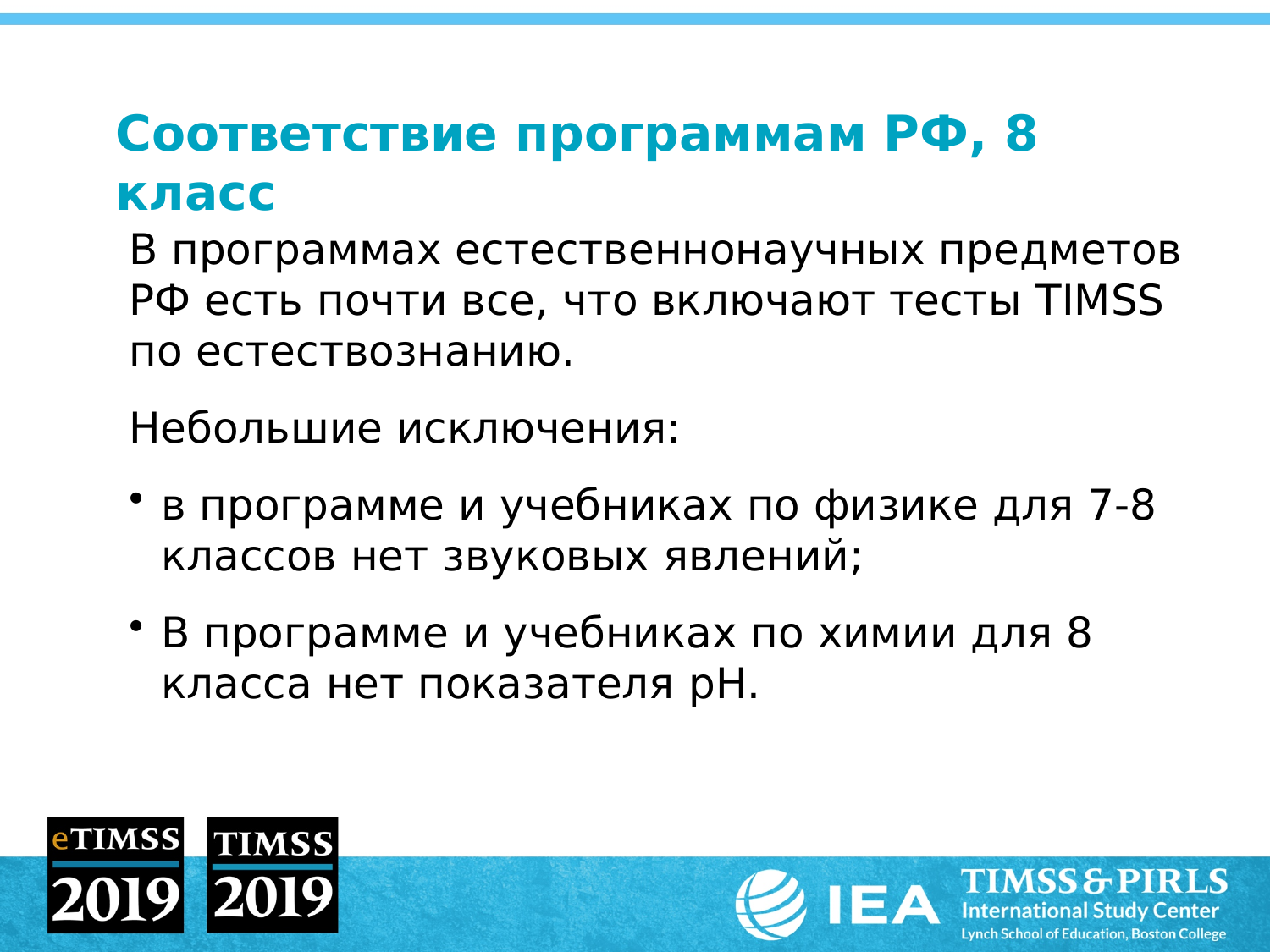

# Соответствие программам РФ, 8 класс
В программах естественнонаучных предметов РФ есть почти все, что включают тесты TIMSS по естествознанию.
Небольшие исключения:
в программе и учебниках по физике для 7-8 классов нет звуковых явлений;
В программе и учебниках по химии для 8 класса нет показателя pH.